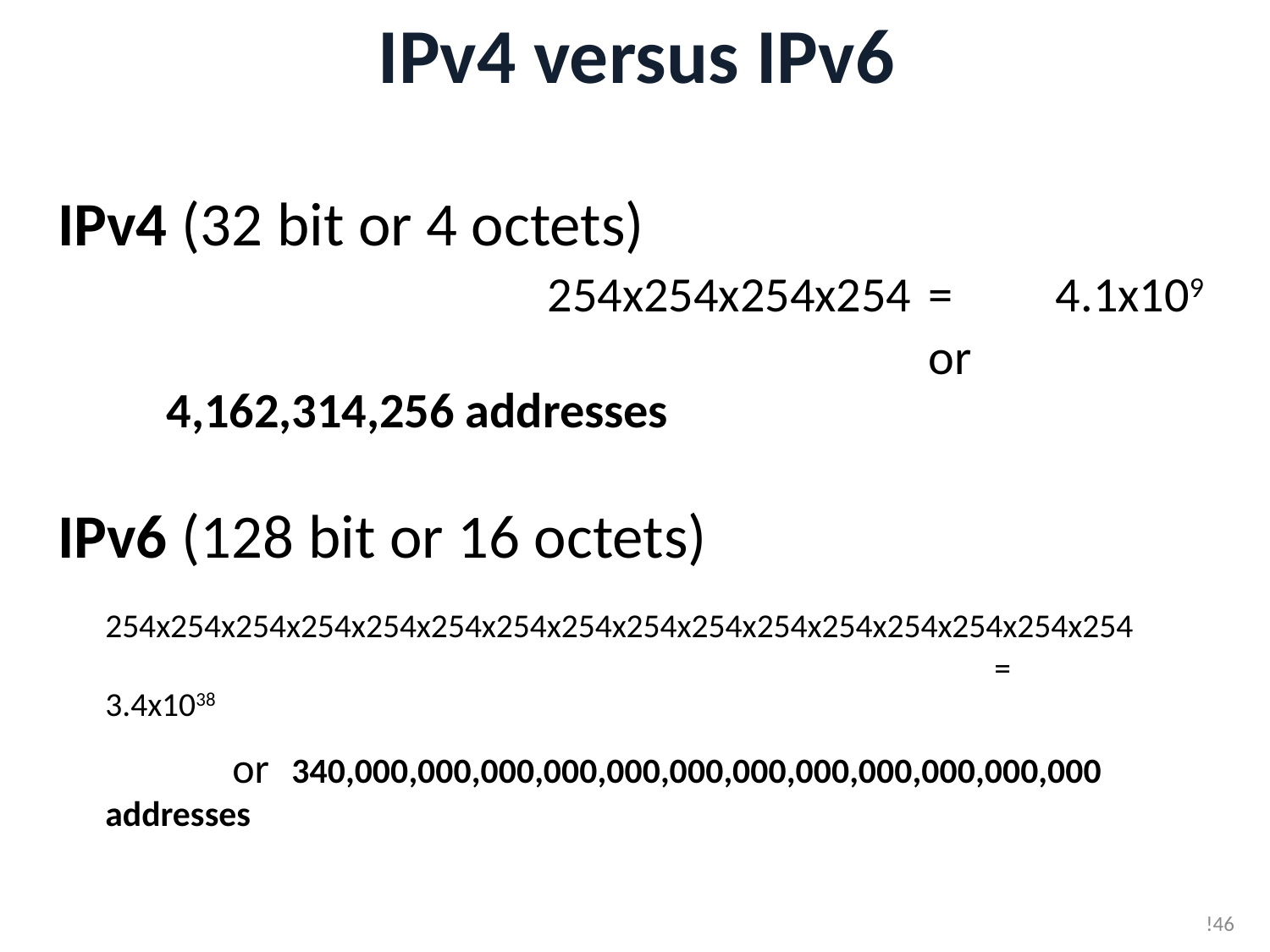

# IPv4 versus IPv6
IPv4 (32 bit or 4 octets)
				254x254x254x254 	= 	4.1x109
							or 	4,162,314,256 addresses

IPv6 (128 bit or 16 octets)
		254x254x254x254x254x254x254x254x254x254x254x254x254x254x254x254
								= 	3.4x1038
		or  340,000,000,000,000,000,000,000,000,000,000,000,000 addresses

!46